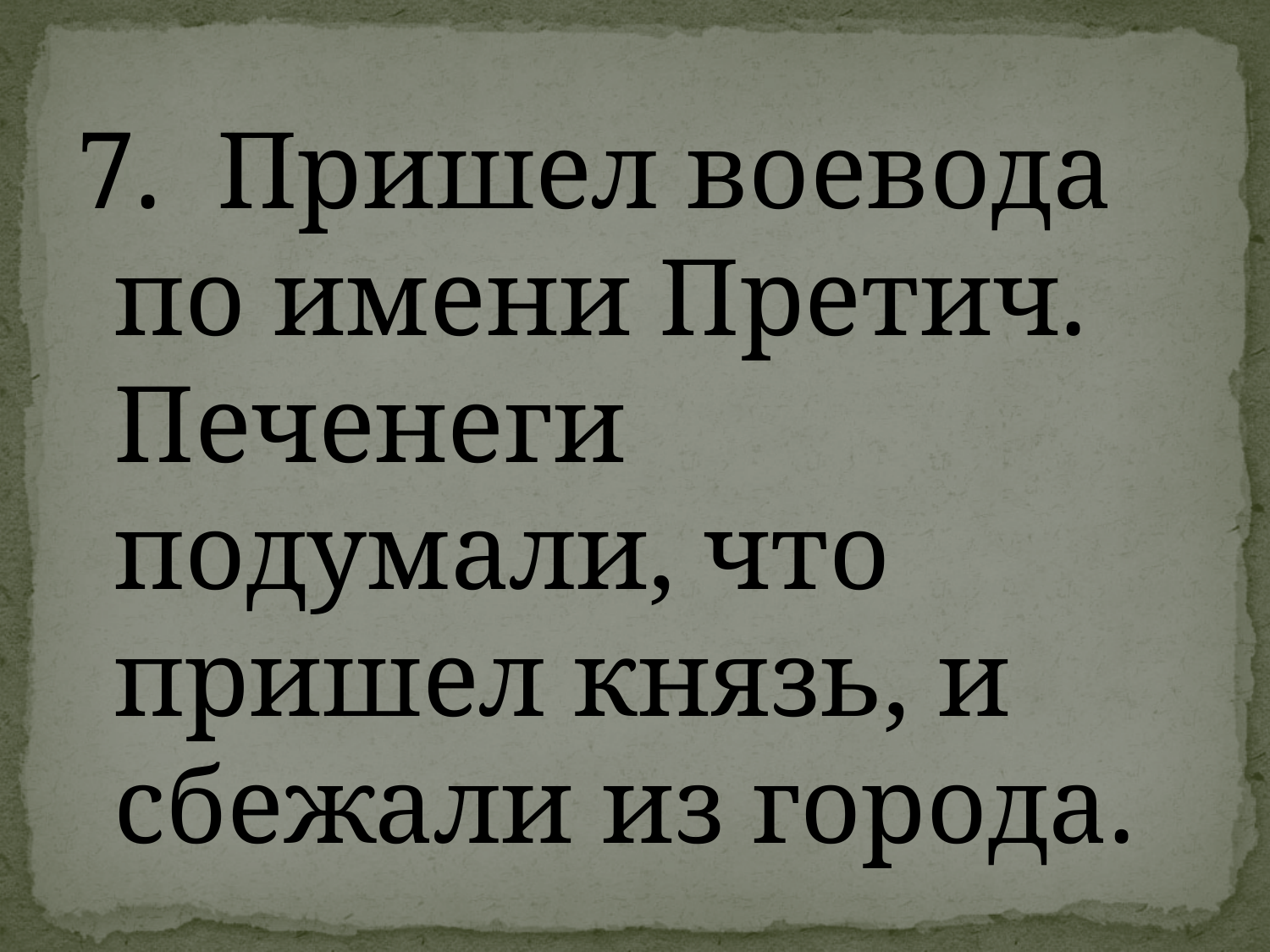

#
7.  Пришел воевода по имени Претич. Печенеги подумали, что пришел князь, и сбежали из города.